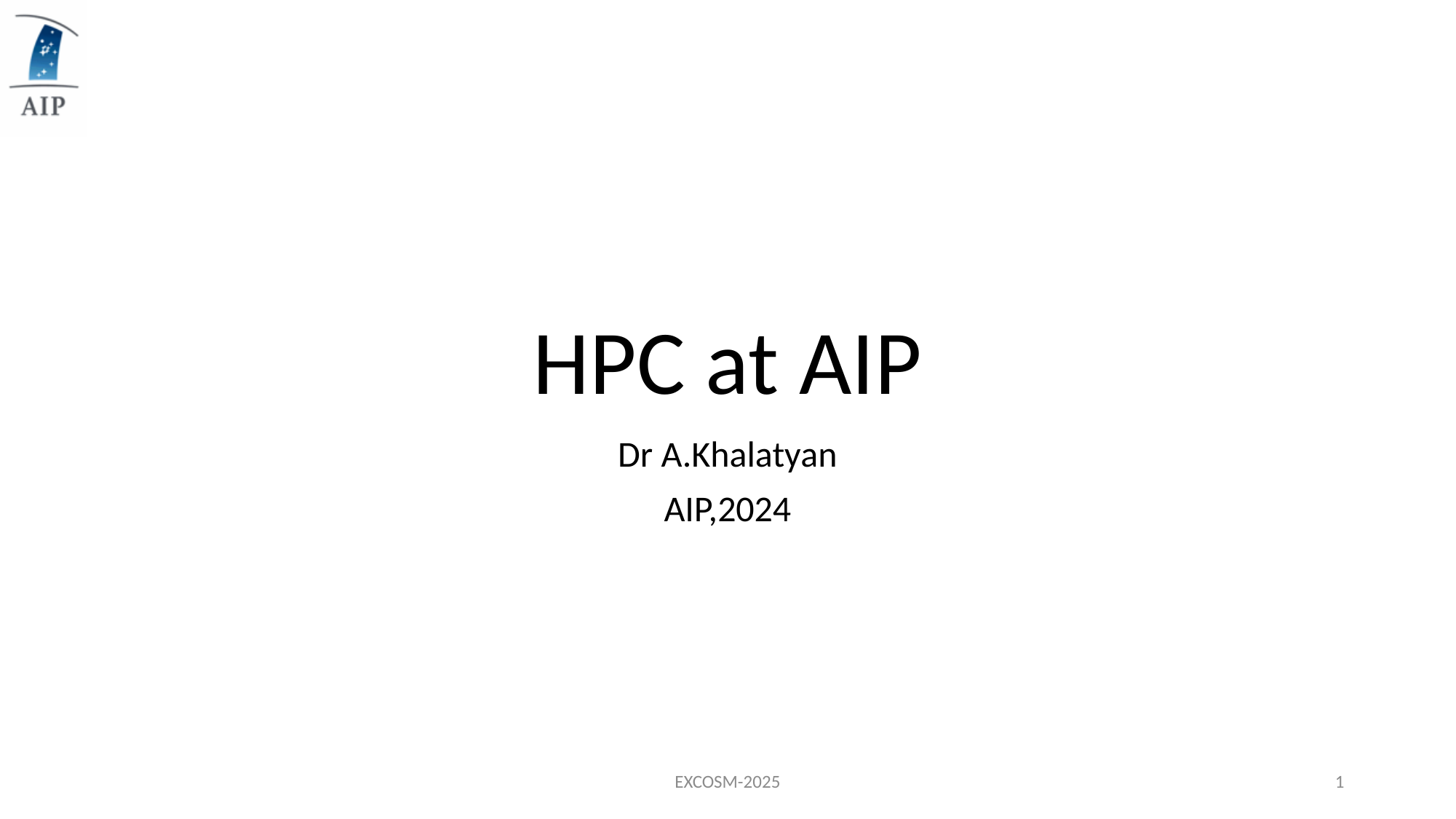

# HPC at AIP
Dr A.Khalatyan
AIP,2024
EXCOSM-2025
1